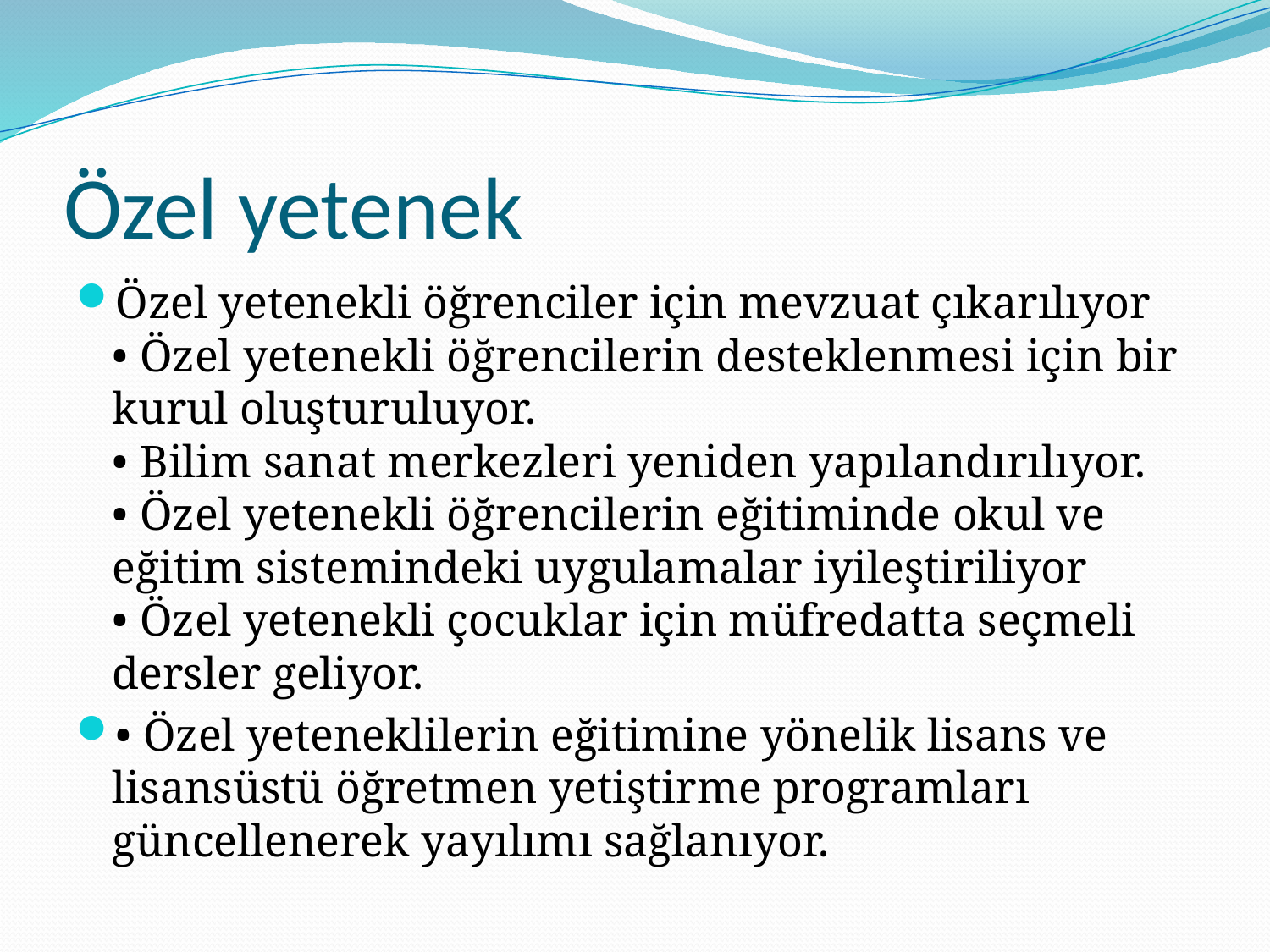

# Özel yetenek
Özel yetenekli öğrenciler için mevzuat çıkarılıyor
• Özel yetenekli öğrencilerin desteklenmesi için bir kurul oluşturuluyor.
• Bilim sanat merkezleri yeniden yapılandırılıyor.
• Özel yetenekli öğrencilerin eğitiminde okul ve eğitim sistemindeki uygulamalar iyileştiriliyor
• Özel yetenekli çocuklar için müfredatta seçmeli dersler geliyor.
• Özel yeteneklilerin eğitimine yönelik lisans ve lisansüstü öğretmen yetiştirme programları güncellenerek yayılımı sağlanıyor.